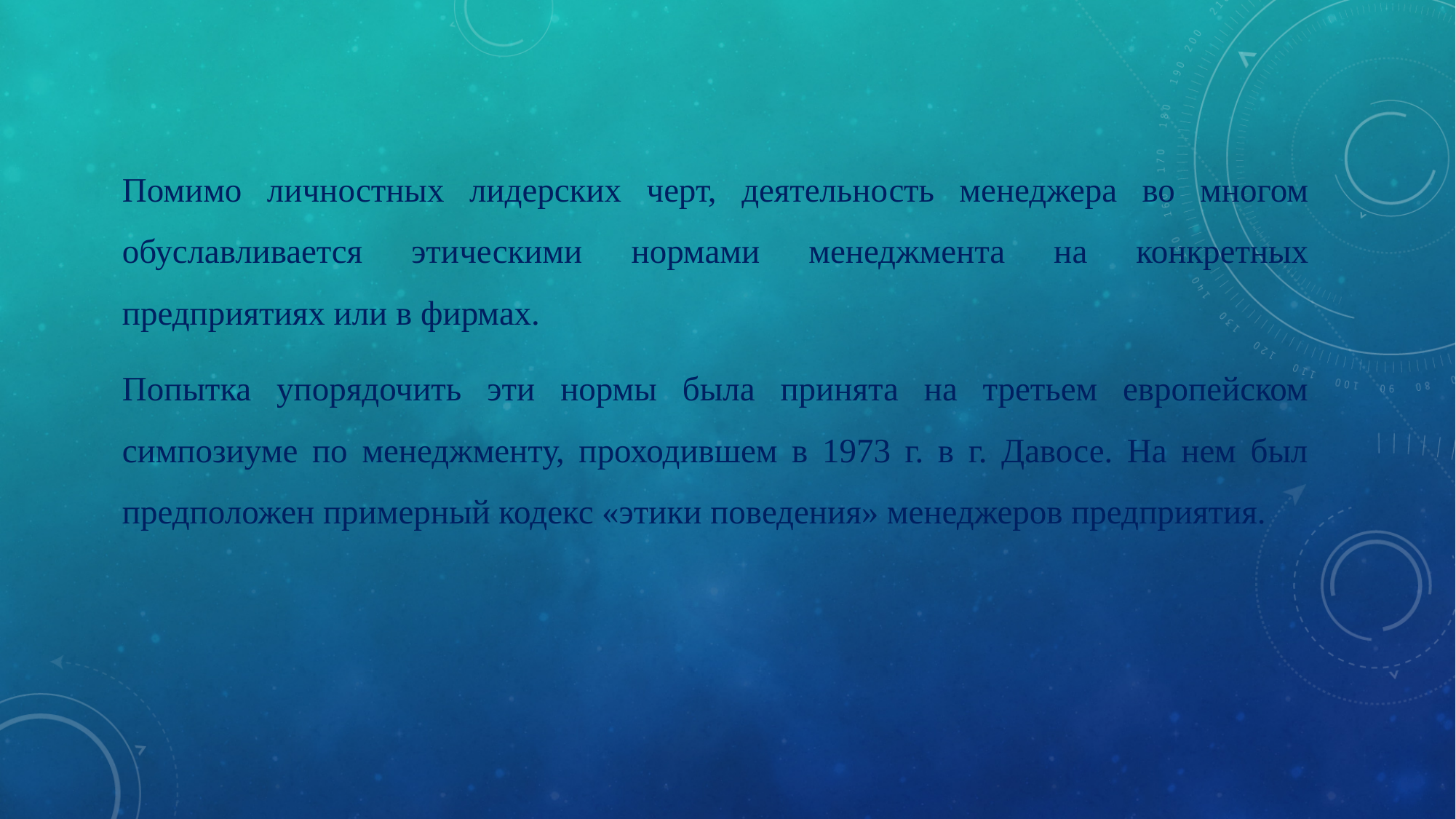

Помимо личностных лидерских черт, деятельность менеджера во многом обуславливается этическими нормами менеджмента на конкретных предприятиях или в фирмах.
Попытка упорядочить эти нормы была принята на третьем европейском симпозиуме по менеджменту, проходившем в 1973 г. в г. Давосе. На нем был предположен примерный кодекс «этики поведения» менеджеров предприятия.